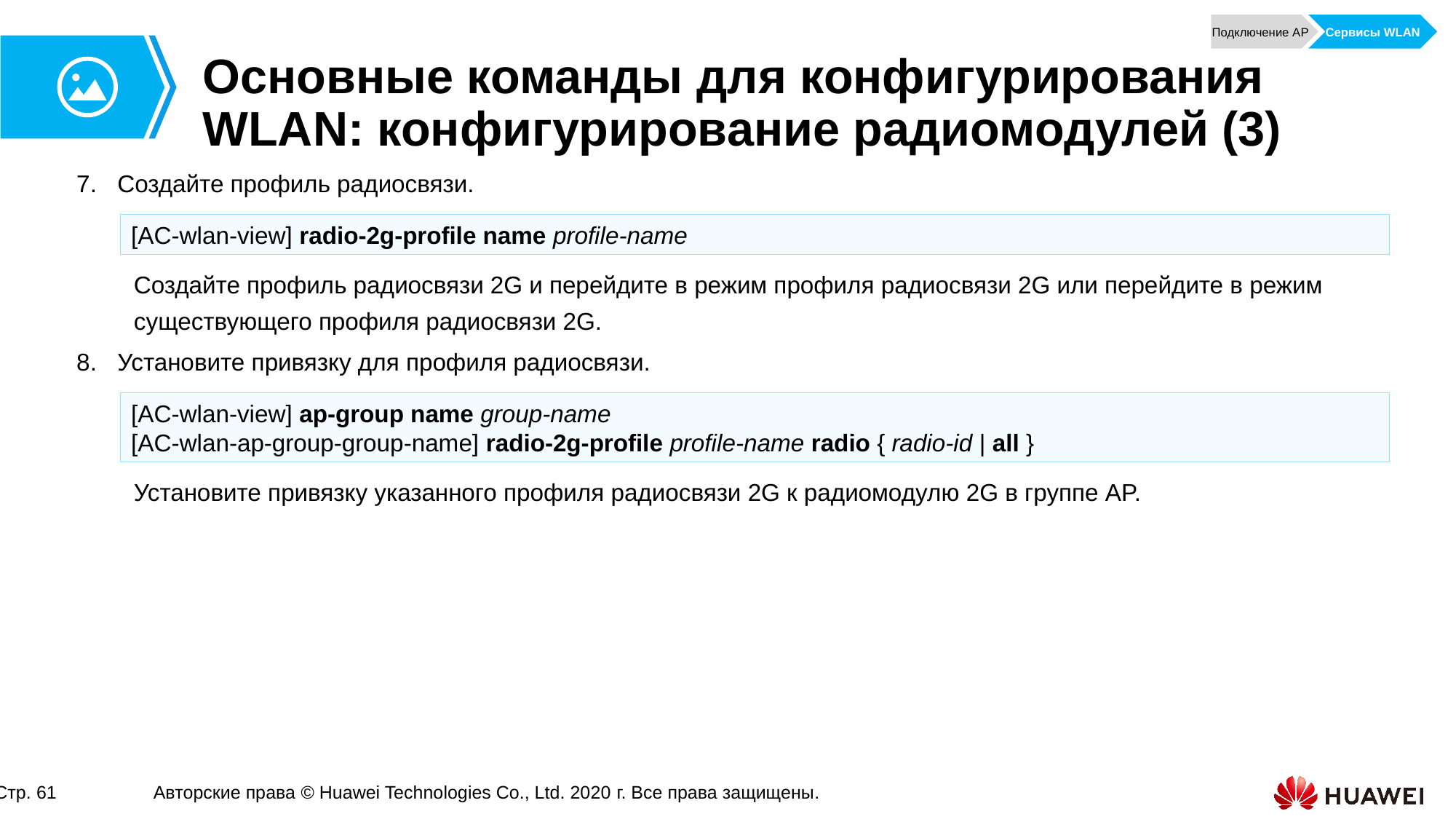

Подключение AP
Сервисы WLAN
# Основные команды для конфигурирования WLAN: конфигурирование радиомодулей (3)
Создайте профиль радиосвязи.
[AC-wlan-view] radio-2g-profile name profile-name
Создайте профиль радиосвязи 2G и перейдите в режим профиля радиосвязи 2G или перейдите в режим существующего профиля радиосвязи 2G.
Установите привязку для профиля радиосвязи.
[AC-wlan-view] ap-group name group-name
[AC-wlan-ap-group-group-name] radio-2g-profile profile-name radio { radio-id | all }
Установите привязку указанного профиля радиосвязи 2G к радиомодулю 2G в группе AP.